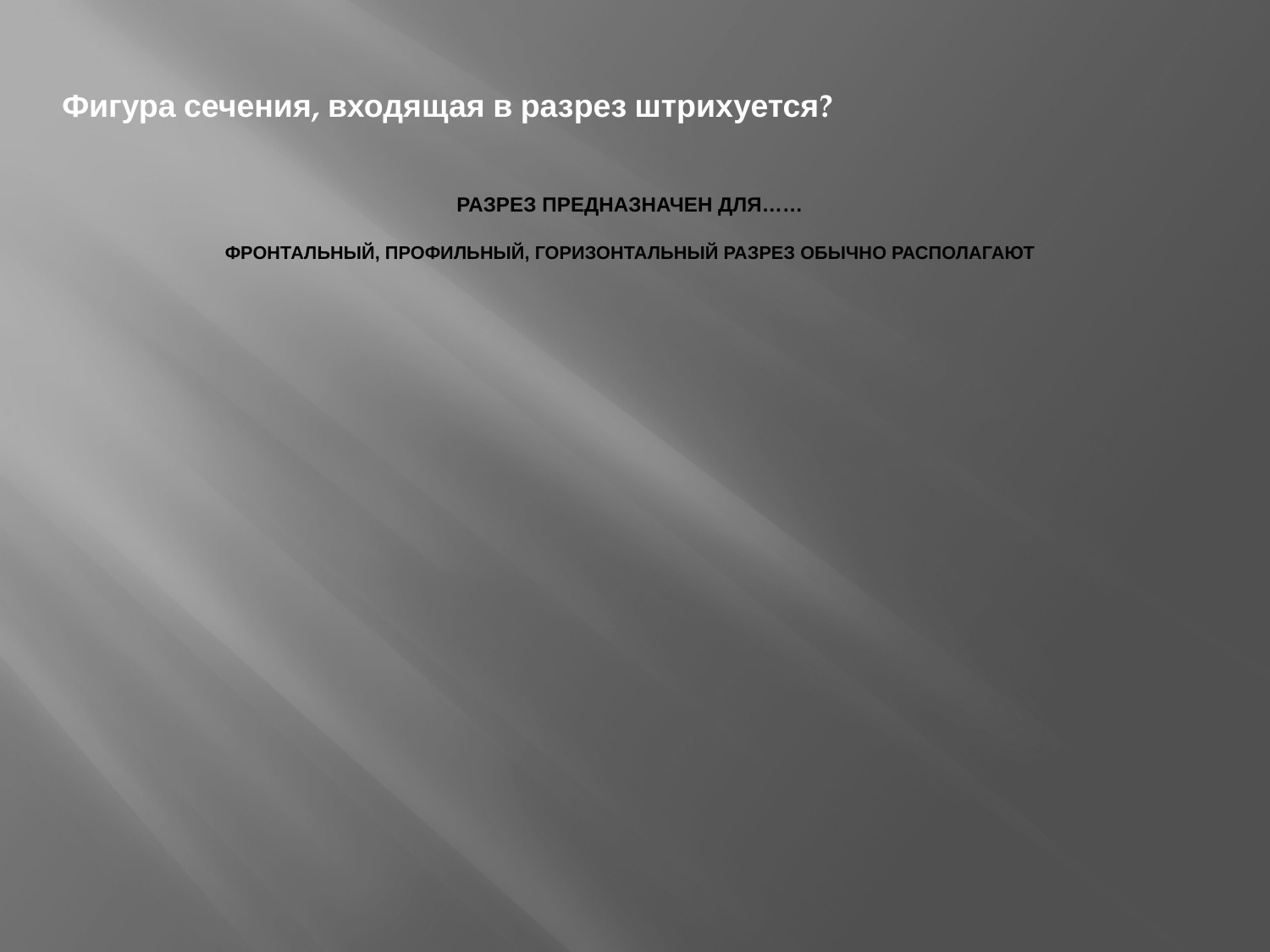

Фигура сечения, входящая в разрез штрихуется?
# Разрез предназначен для…… Фронтальный, профильный, горизонтальный разрез обычно располагают